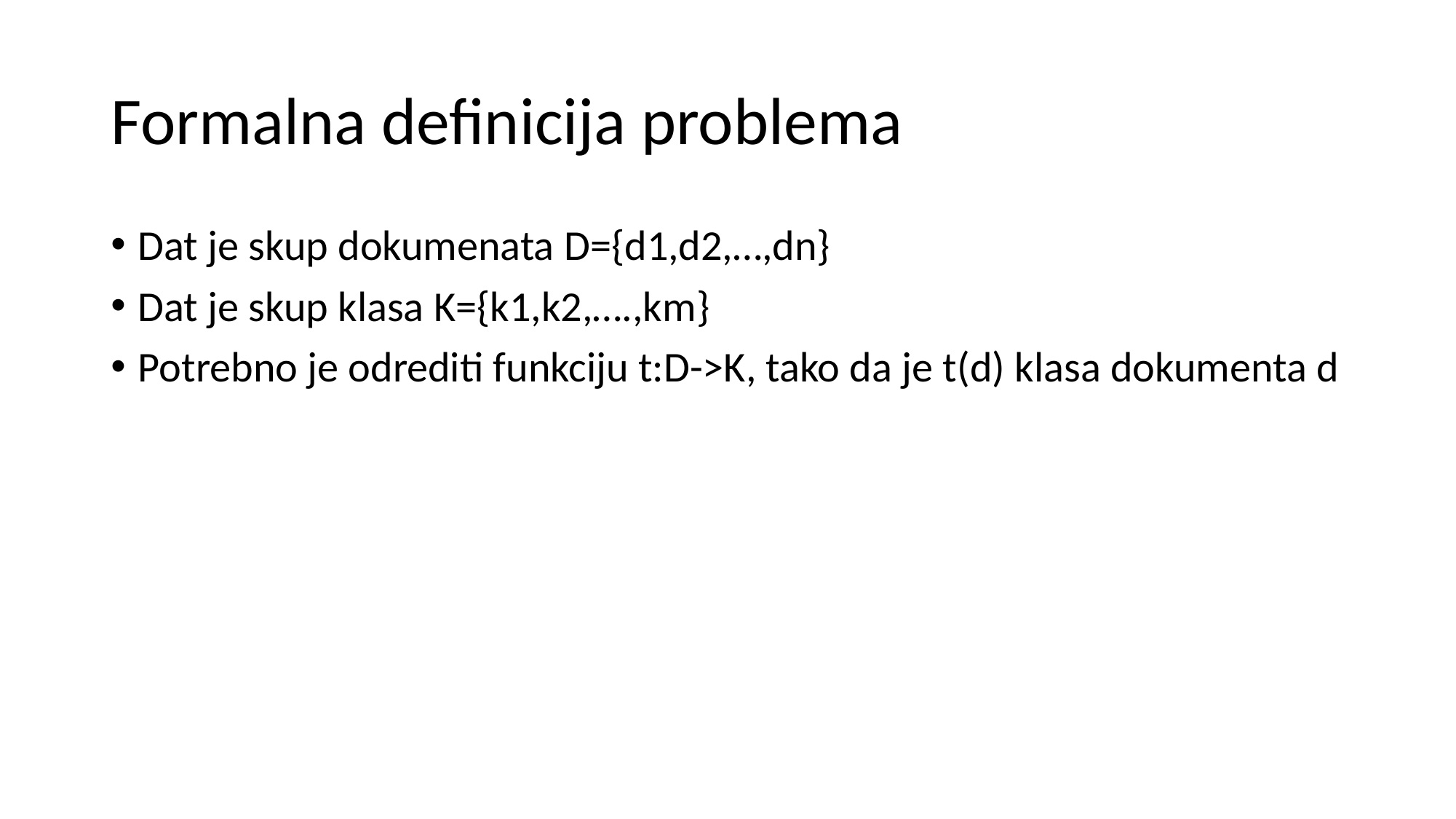

# Formalna definicija problema
Dat je skup dokumenata D={d1,d2,…,dn}
Dat je skup klasa K={k1,k2,….,km}
Potrebno je odrediti funkciju t:D->K, tako da je t(d) klasa dokumenta d